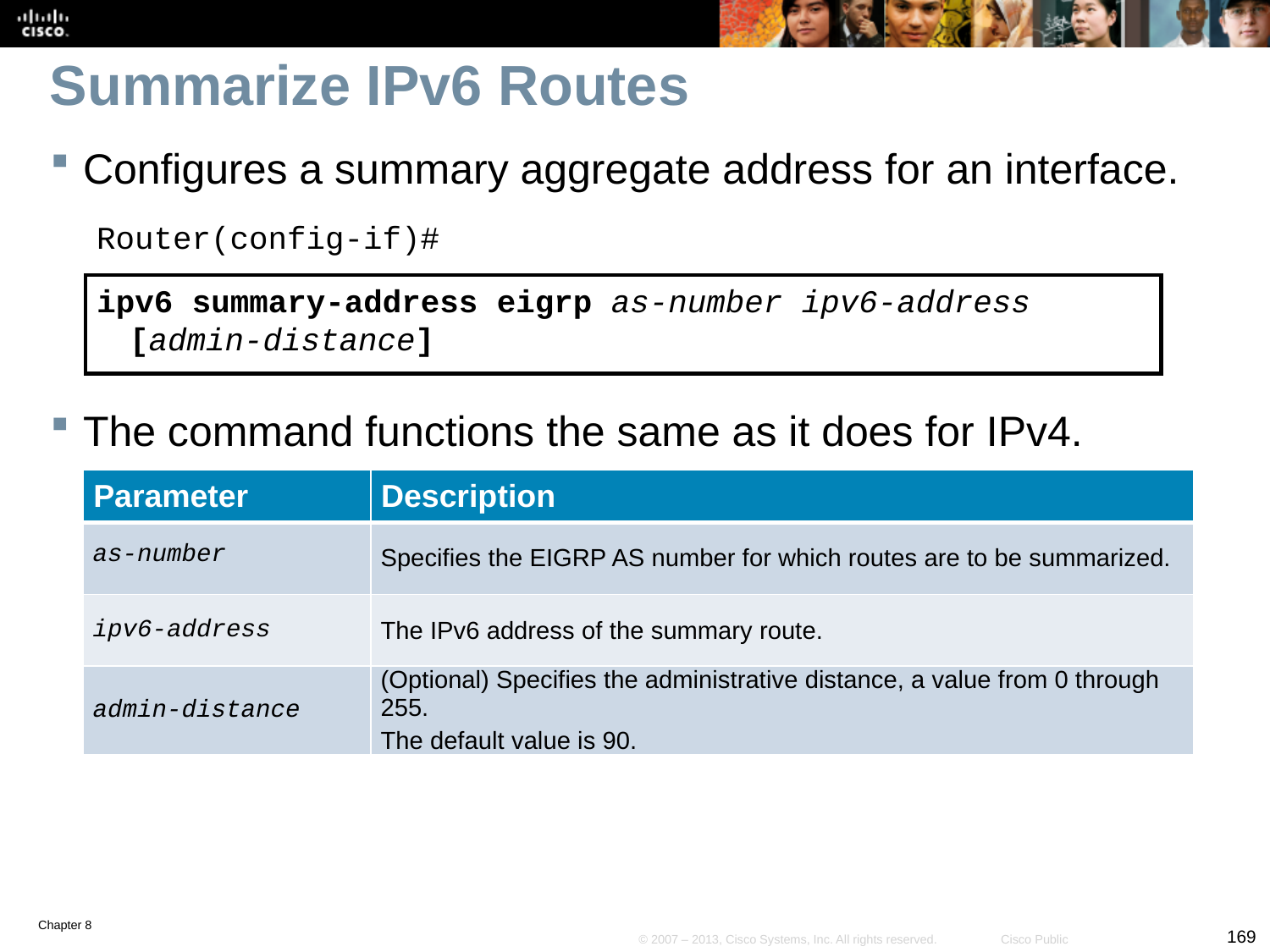

# Summarize IPv6 Routes
Configures a summary aggregate address for an interface.
Router(config-if)#
ipv6 summary-address eigrp as-number ipv6-address [admin-distance]
The command functions the same as it does for IPv4.
| Parameter | Description |
| --- | --- |
| as-number | Specifies the EIGRP AS number for which routes are to be summarized. |
| ipv6-address | The IPv6 address of the summary route. |
| admin-distance | (Optional) Specifies the administrative distance, a value from 0 through 255. The default value is 90. |